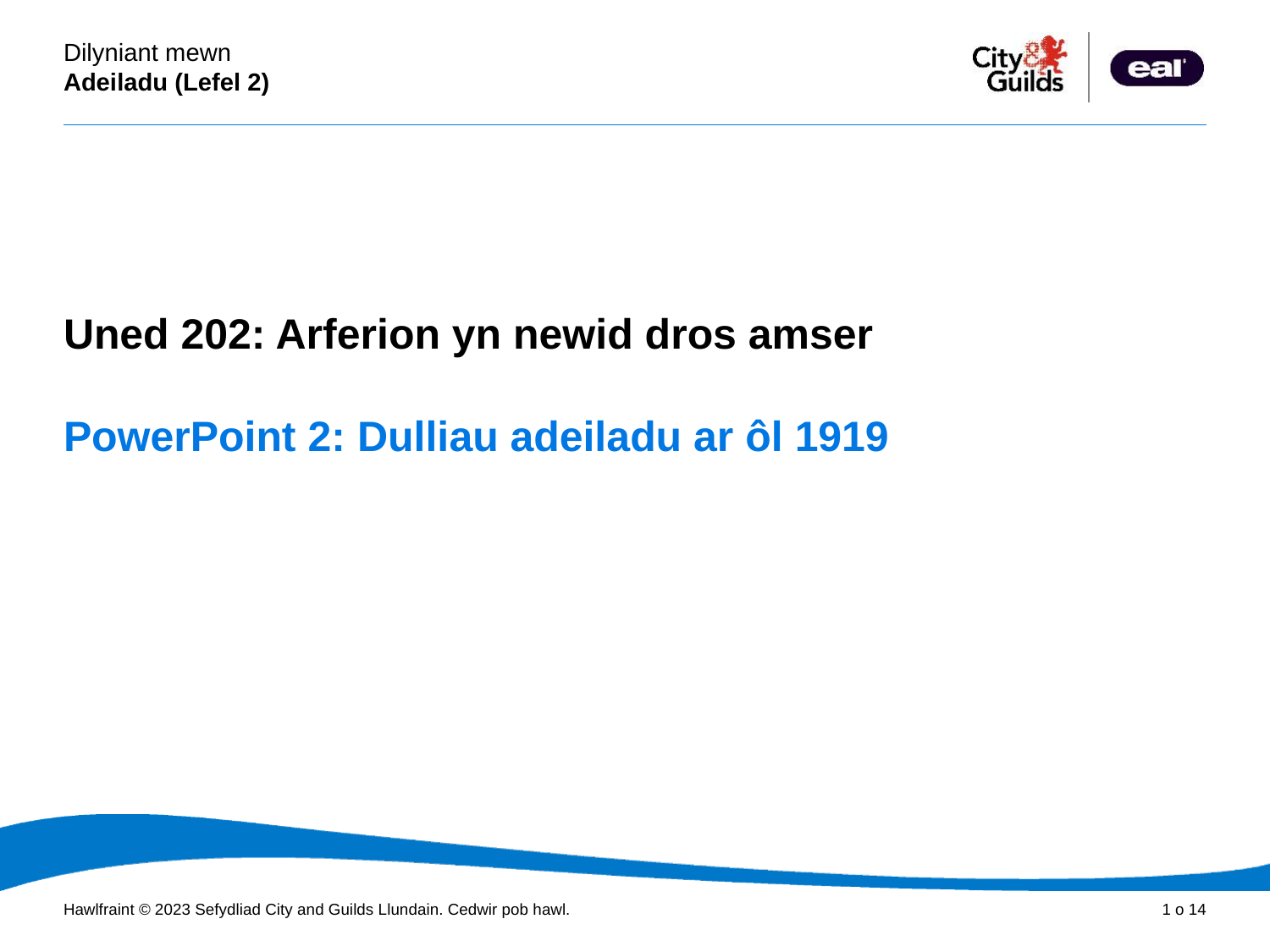

Cyflwyniad PowerPoint
Uned 202: Arferion yn newid dros amser
# PowerPoint 2: Dulliau adeiladu ar ôl 1919